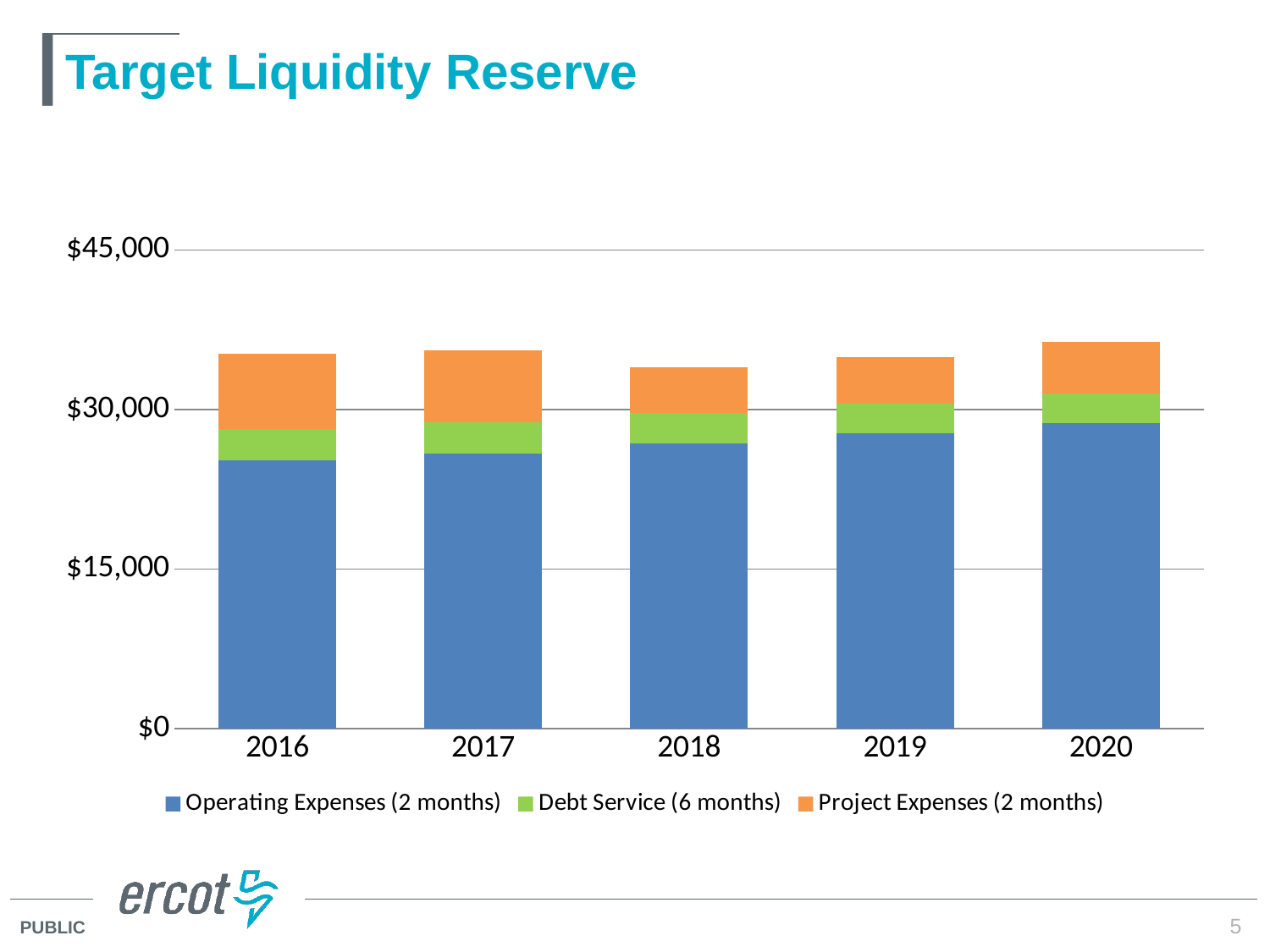

# Target Liquidity Reserve

### Chart

| Category | Operating Expenses (2 months) | Debt Service (6 months) | Project Expenses (2 months) |  |
|---|---|---|---|---|
| 2016 | 25211.5 | 2982.5 | 7083.0 | None |
| 2017 | 25886.333333333332 | 2922.5 | 6750.0 | None |
| 2018 | 26797.833333333332 | 2862.5 | 4333.0 | None |
| 2019 | 27752.5 | 2802.5 | 4333.0 | None |
| 2020 | 28744.333333333332 | 2742.5 | 4833.0 | None |
5